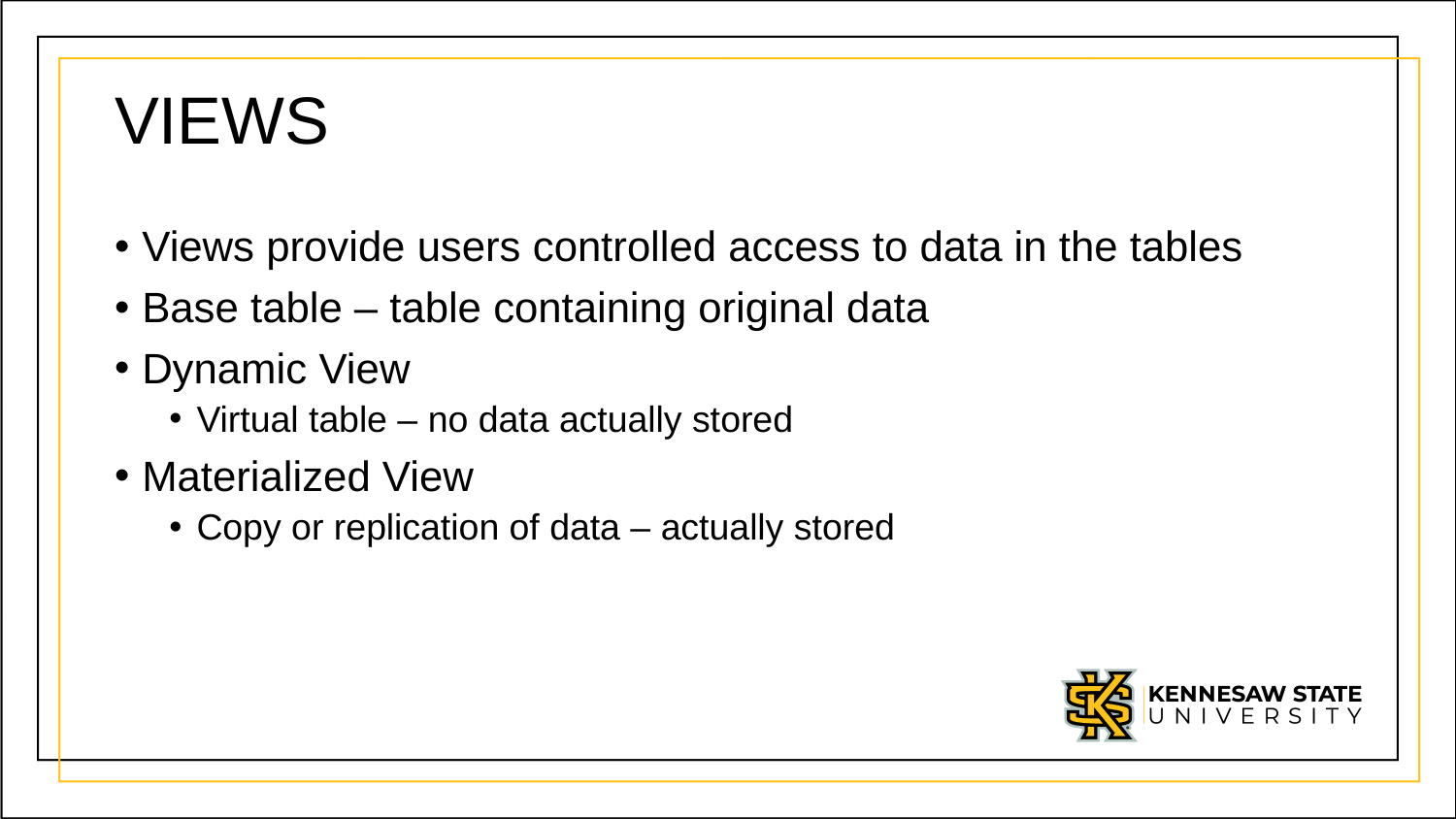

# VIEWS
Views provide users controlled access to data in the tables
Base table – table containing original data
Dynamic View
Virtual table – no data actually stored
Materialized View
Copy or replication of data – actually stored